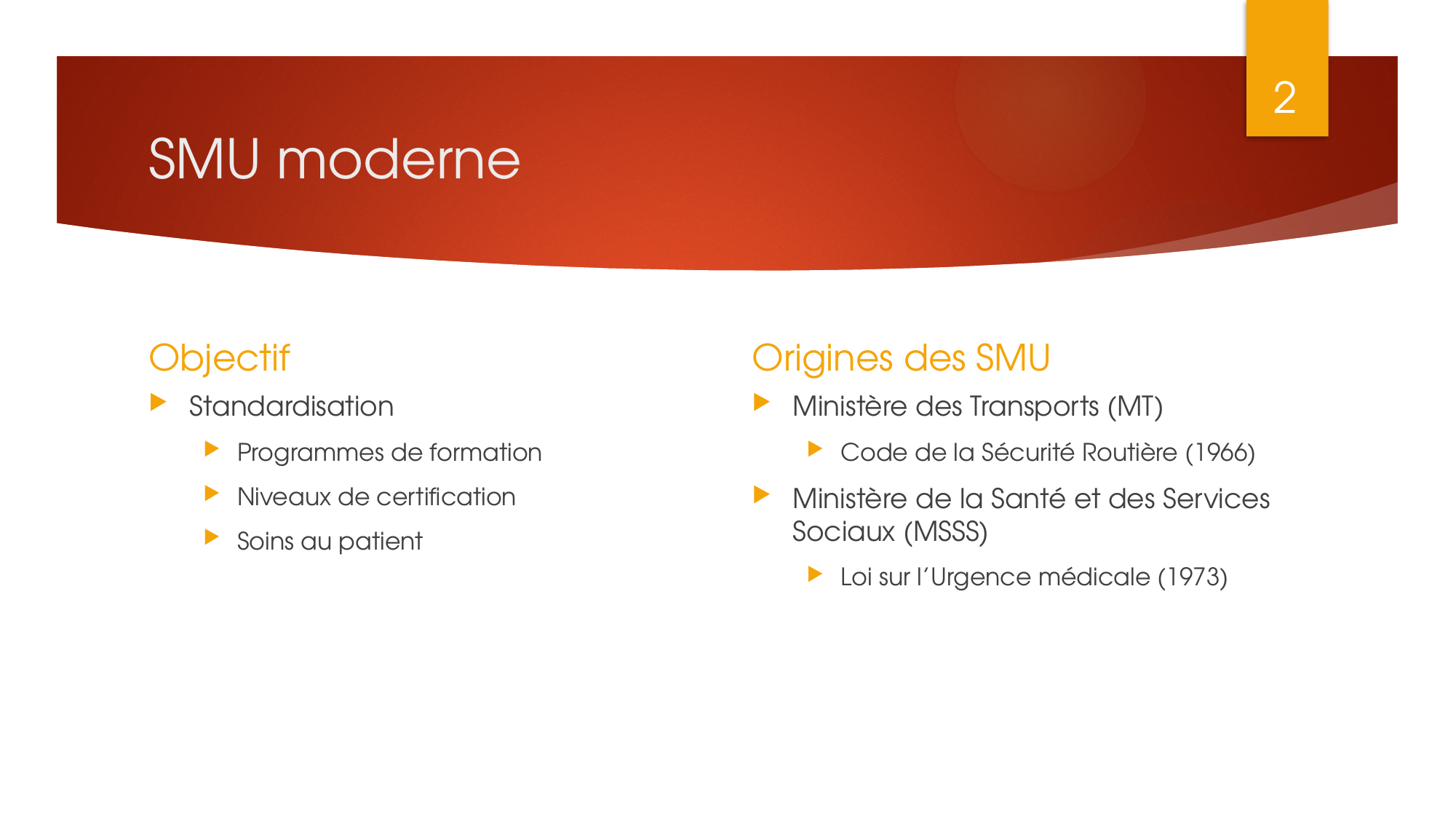

2
# SMU moderne
Origines des SMU
Objectif
Standardisation
Programmes de formation
Niveaux de certification
Soins au patient
Ministère des Transports (MT)
Code de la Sécurité Routière (1966)
Ministère de la Santé et des Services Sociaux (MSSS)
Loi sur l’Urgence médicale (1973)